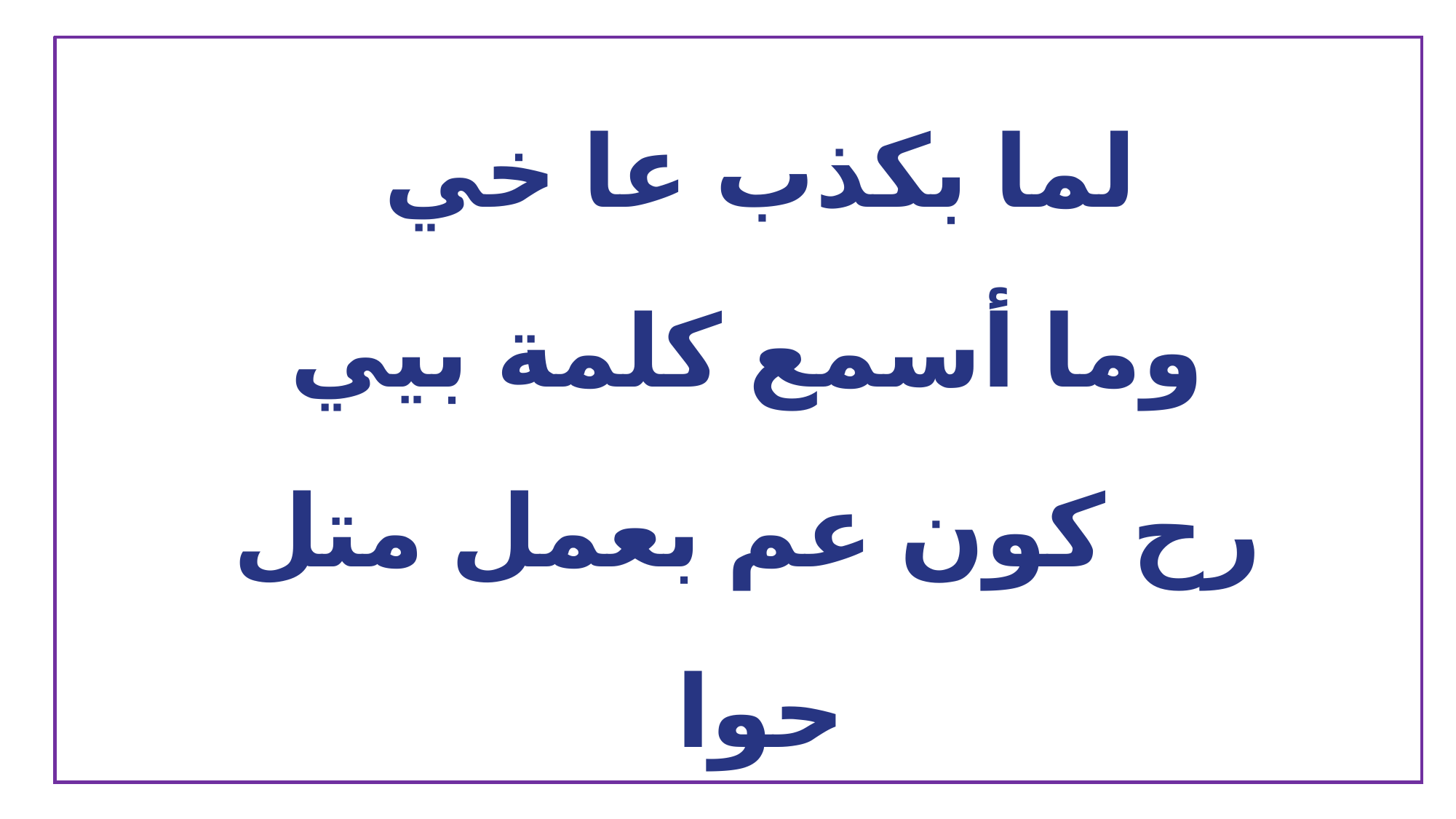

لما بكذب عا خي
وما أسمع كلمة بيي
رح كون عم بعمل متل حوا
لما اغرتها الحيِّة